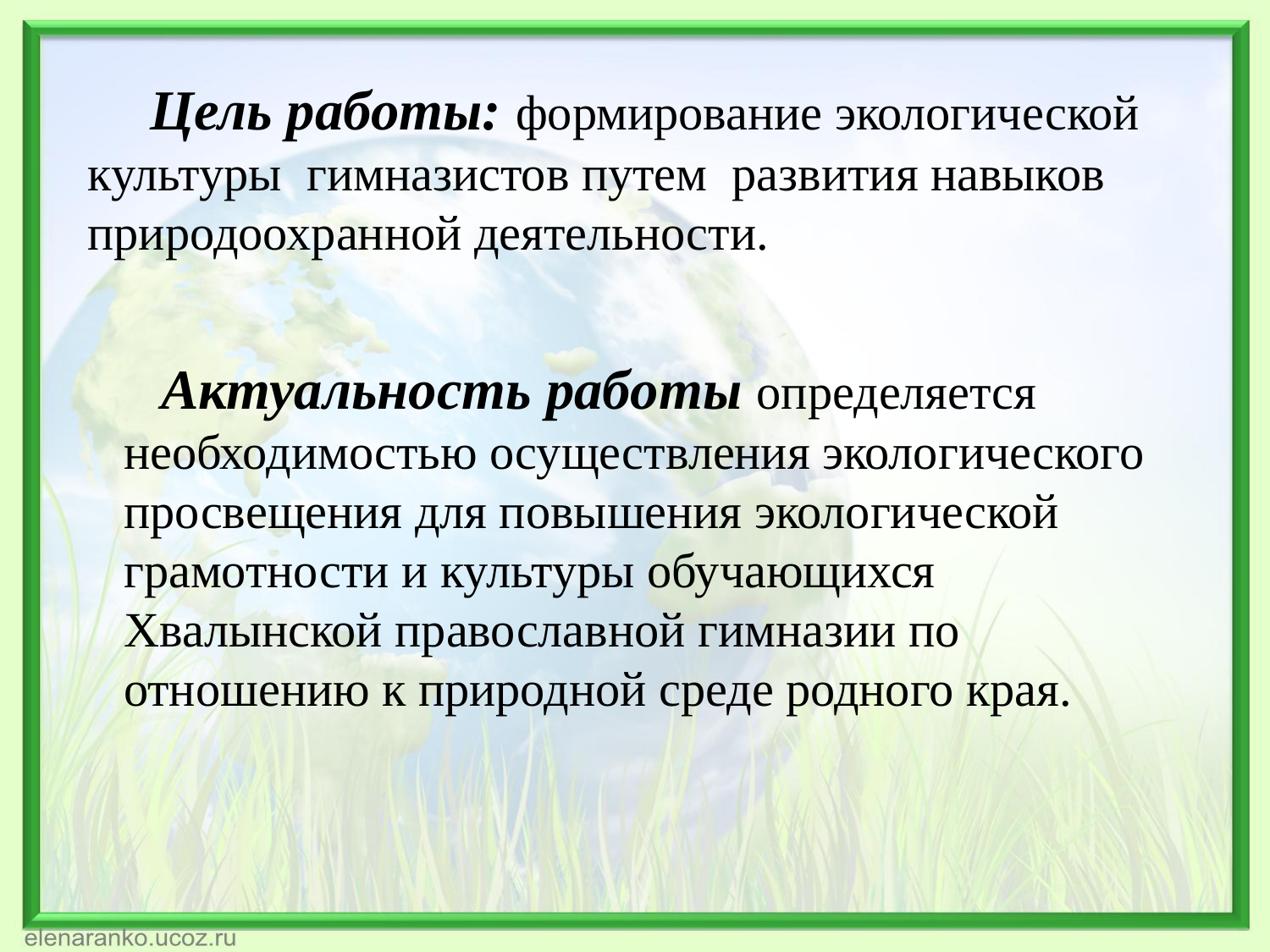

Цель работы: формирование экологической     культуры  гимназистов путем  развития навыков природоохранной деятельности.

      Актуальность работы определяется необходимостью осуществления экологического просвещения для повышения экологической грамотности и культуры обучающихся Хвалынской православной гимназии по отношению к природной среде родного края.